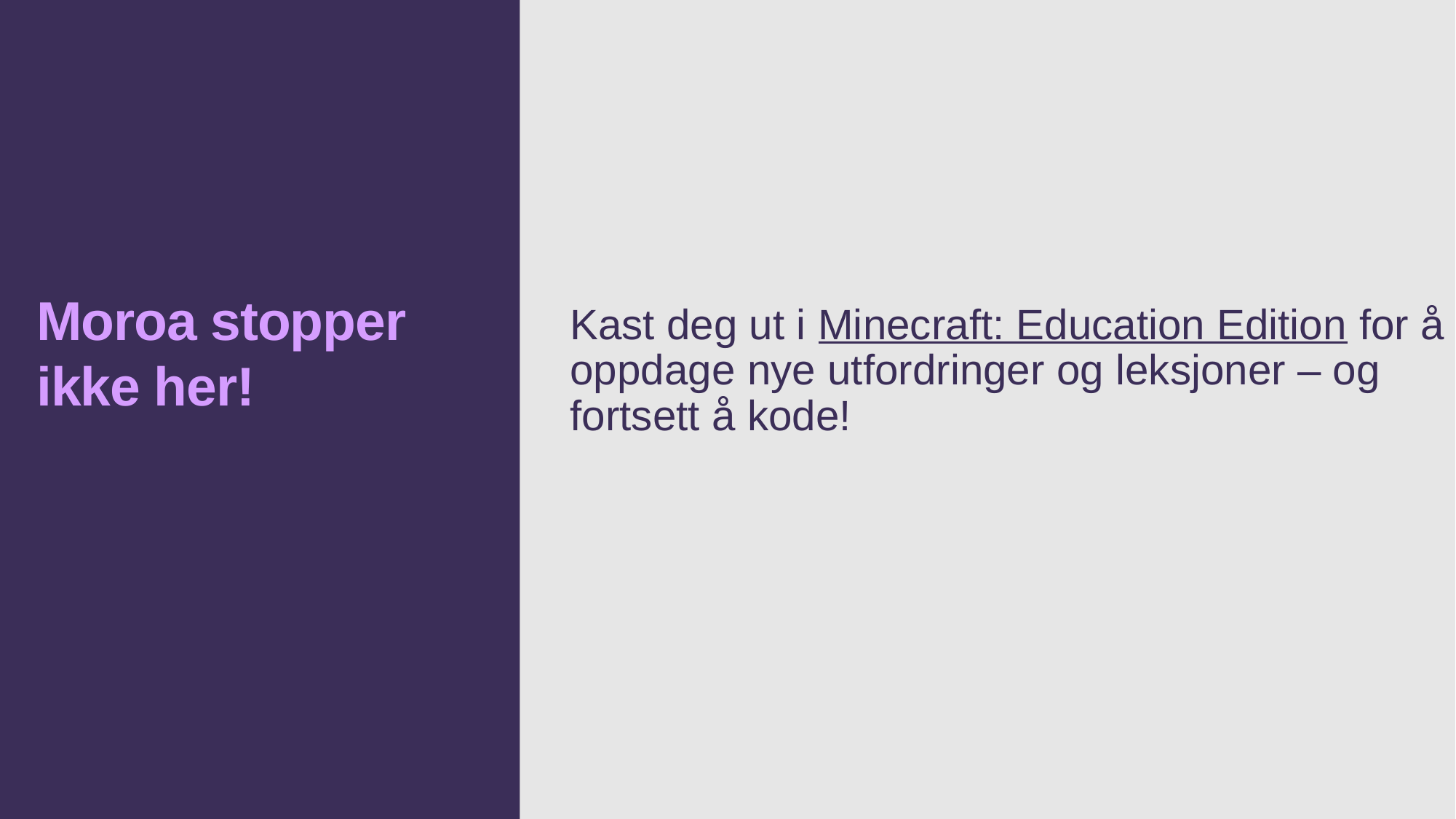

Kast deg ut i Minecraft: Education Edition for å oppdage nye utfordringer og leksjoner – og fortsett å kode!

# Moroa stopper ikke her!